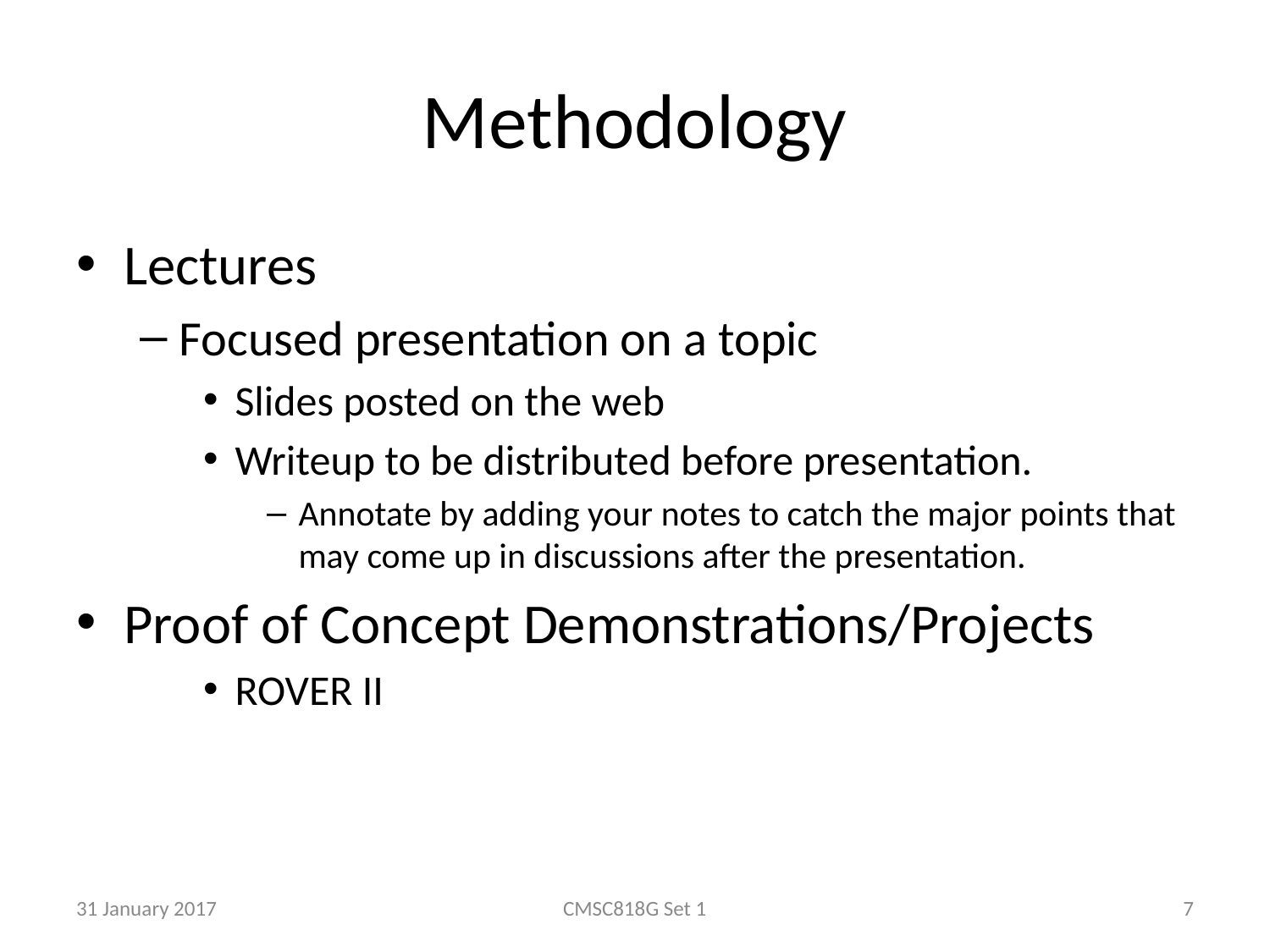

# Methodology
Lectures
Focused presentation on a topic
Slides posted on the web
Writeup to be distributed before presentation.
Annotate by adding your notes to catch the major points that may come up in discussions after the presentation.
Proof of Concept Demonstrations/Projects
ROVER II

31 January 2017
CMSC818G Set 1
7